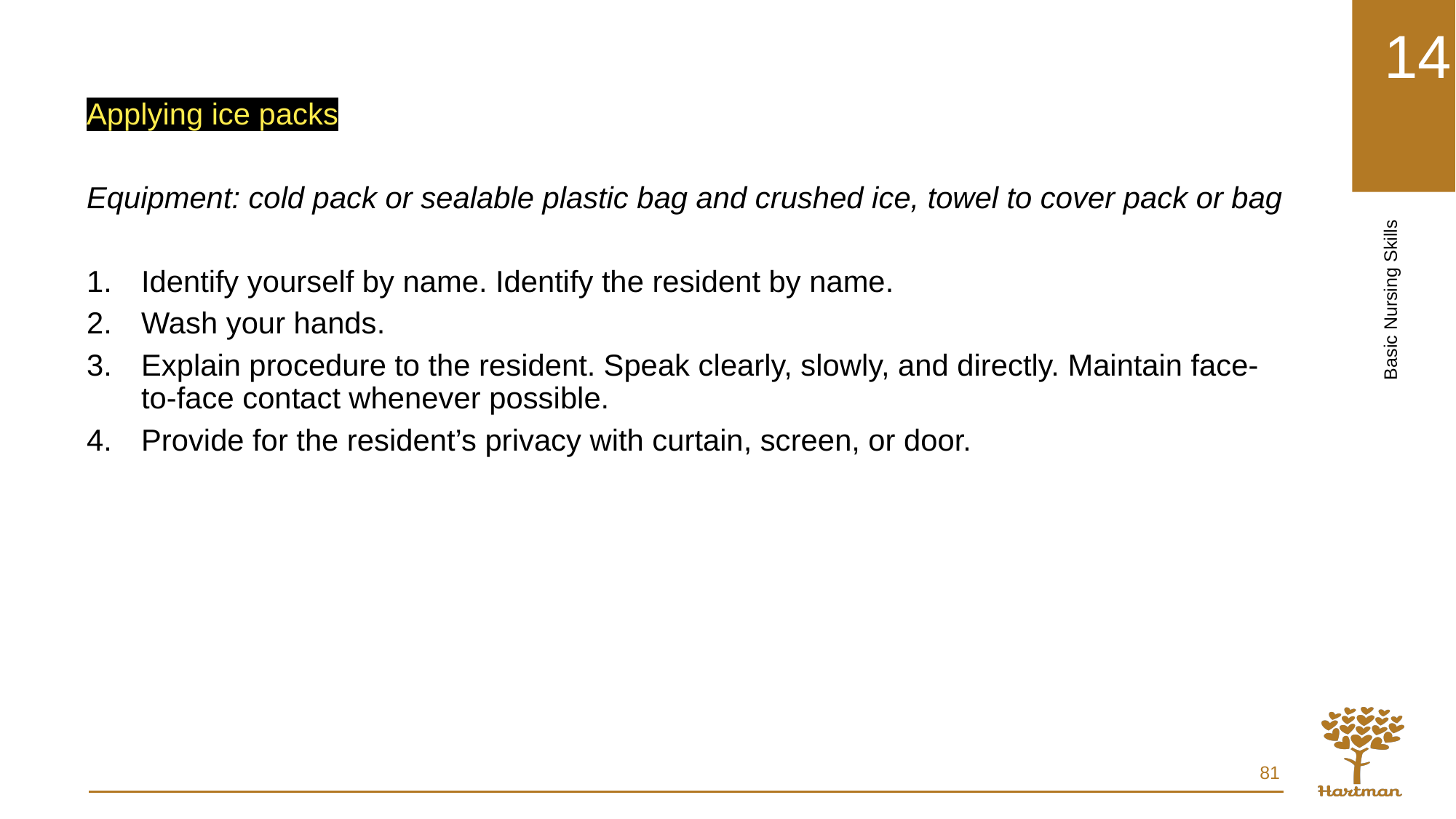

Applying ice packs

Equipment: cold pack or sealable plastic bag and crushed ice, towel to cover pack or bag

Identify yourself by name. Identify the resident by name.
Wash your hands.
Explain procedure to the resident. Speak clearly, slowly, and directly. Maintain face-to-face contact whenever possible.
Provide for the resident’s privacy with curtain, screen, or door.

81